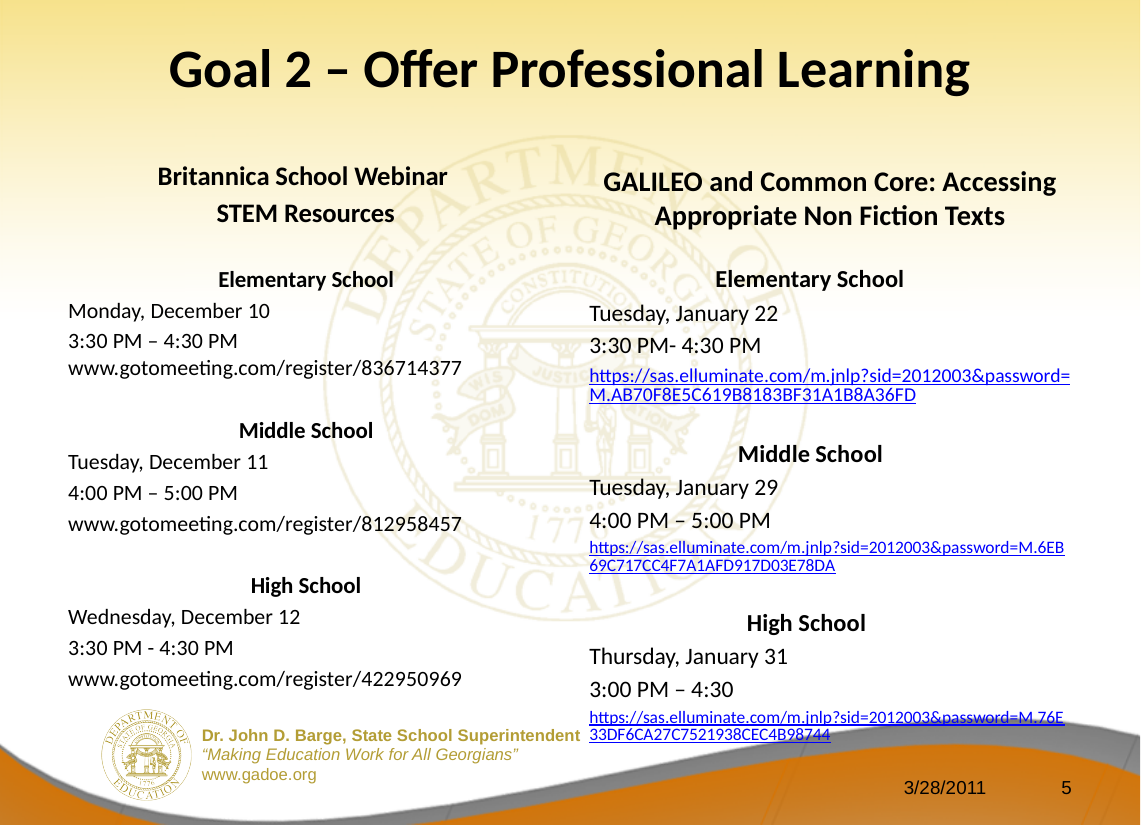

# Goal 2 – Offer Professional Learning
Britannica School Webinar
STEM Resources

Elementary School
Monday, December 10
3:30 PM – 4:30 PM www.gotomeeting.com/register/836714377

Middle School
Tuesday, December 11
4:00 PM – 5:00 PM
www.gotomeeting.com/register/812958457

High School
Wednesday, December 12
3:30 PM - 4:30 PM
www.gotomeeting.com/register/422950969

GALILEO and Common Core: Accessing Appropriate Non Fiction Texts

                        Elementary School
Tuesday, January 22
3:30 PM- 4:30 PM
https://sas.elluminate.com/m.jnlp?sid=2012003&password=M.AB70F8E5C619B8183BF31A1B8A36FD

                           Middle School
Tuesday, January 29
4:00 PM – 5:00 PM
https://sas.elluminate.com/m.jnlp?sid=2012003&password=M.6EB69C717CC4F7A1AFD917D03E78DA

                                   High School
Thursday, January 31
3:00 PM – 4:30
https://sas.elluminate.com/m.jnlp?sid=2012003&password=M.76E33DF6CA27C7521938CEC4B98744

3/28/2011
5